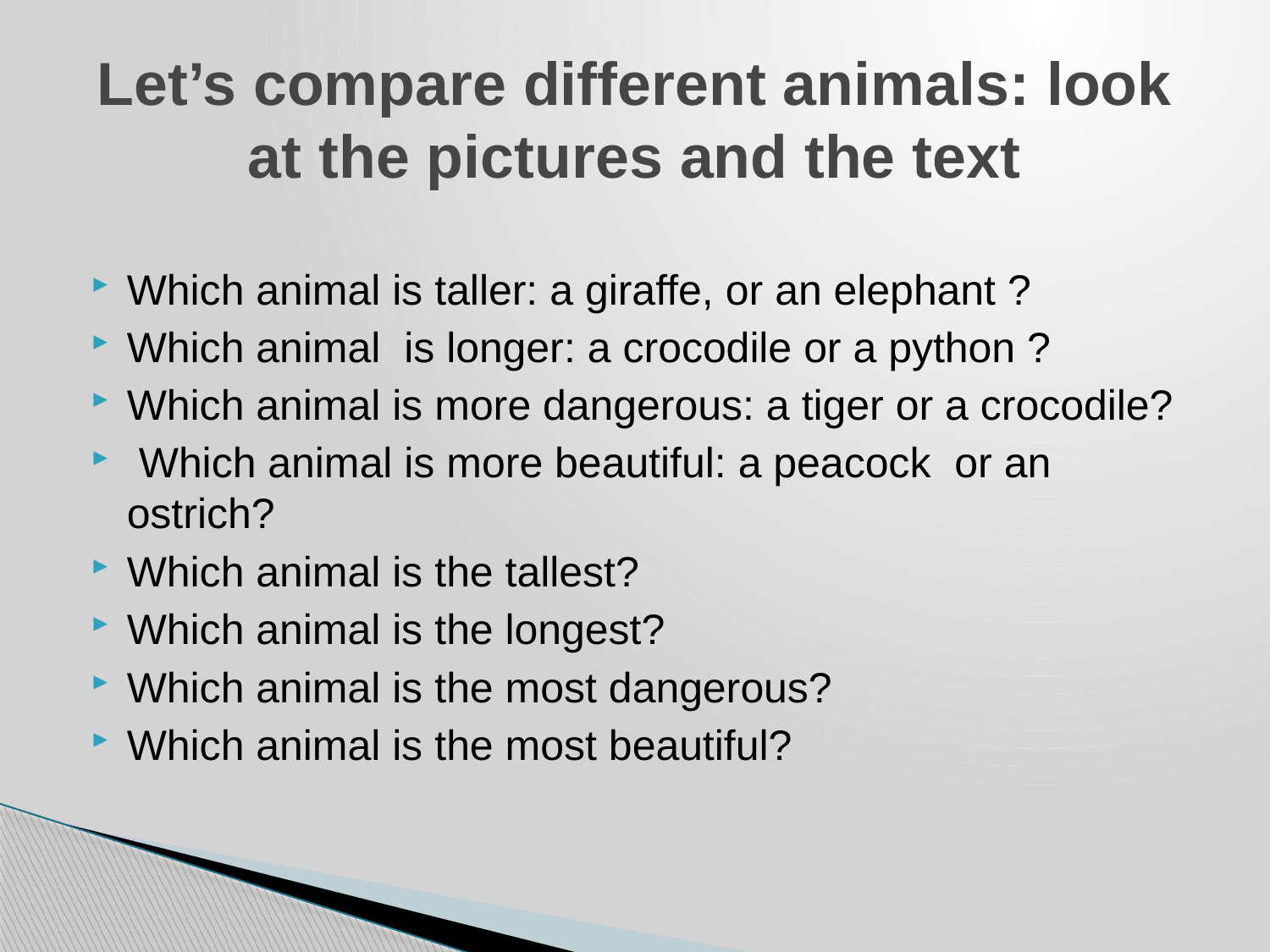

# Let’s compare different animals: look at the pictures and the text
Which animal is taller: a giraffe, or an elephant ?
Which animal  is longer: a crocodile or a python ?
Which animal is more dangerous: a tiger or a crocodile?
 Which animal is more beautiful: a peacock  or an ostrich?
Which animal is the tallest?
Which animal is the longest?
Which animal is the most dangerous?
Which animal is the most beautiful?